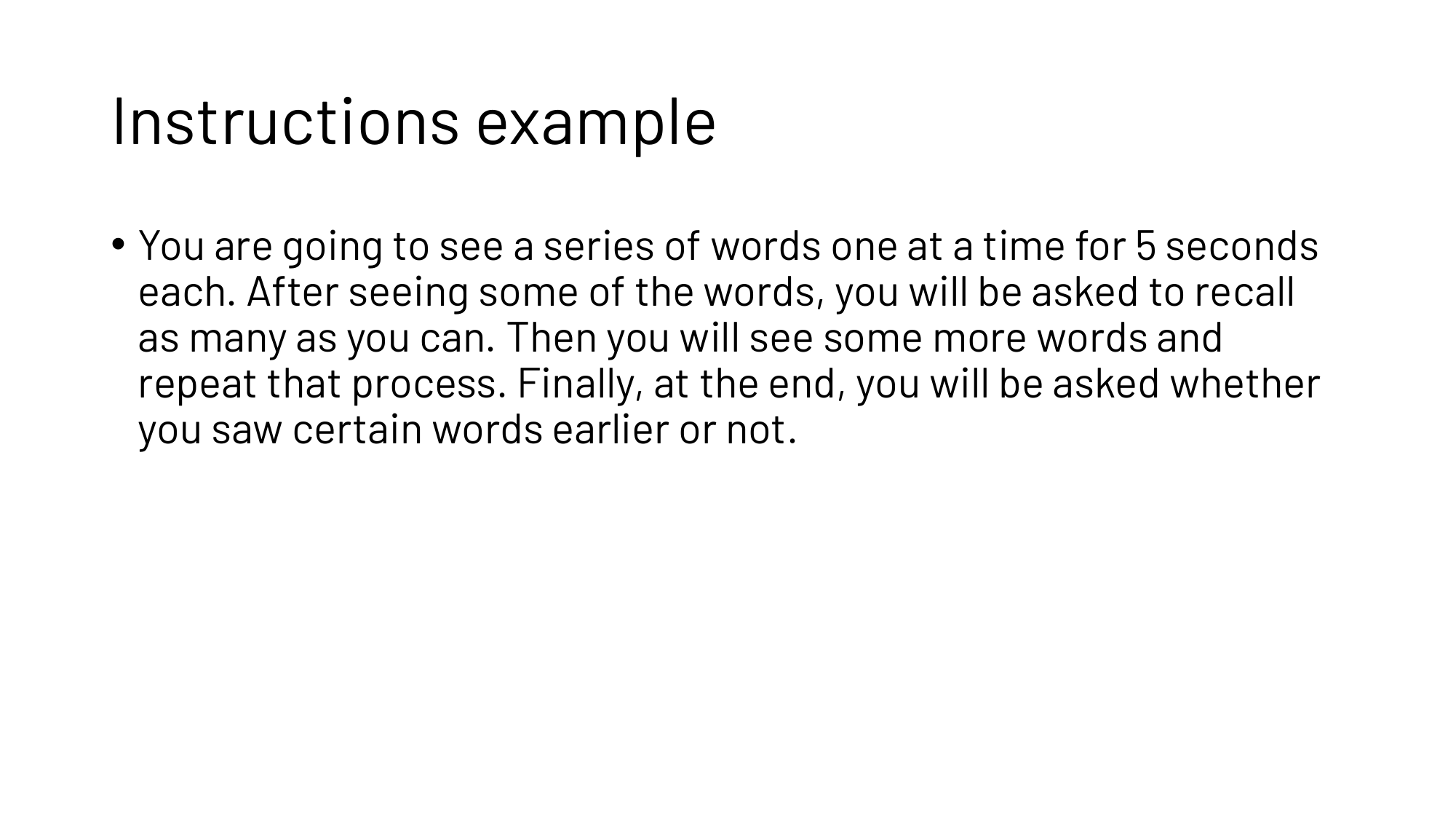

# Instructions example
You are going to see a series of words one at a time for 5 seconds each. After seeing some of the words, you will be asked to recall as many as you can. Then you will see some more words and repeat that process. Finally, at the end, you will be asked whether you saw certain words earlier or not.